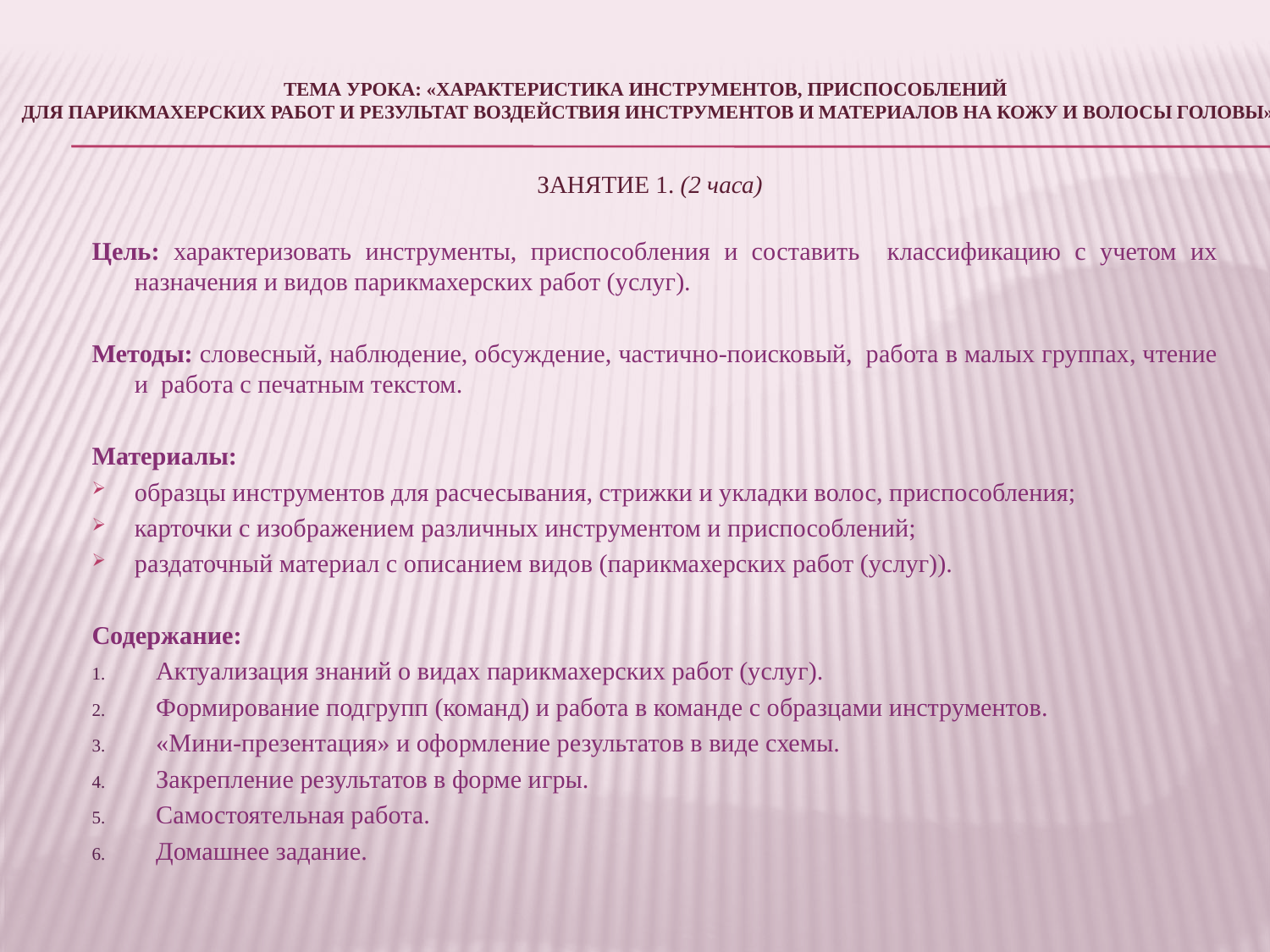

# Тема урока: «Характеристика инструментов, приспособлений для парикмахерских работ и результат воздействия инструментов и материалов на кожу и волосы головы»
ЗАНЯТИЕ 1. (2 часа)
Цель: характеризовать инструменты, приспособления и составить  классификацию с учетом их назначения и видов парикмахерских работ (услуг).

Методы: словесный, наблюдение, обсуждение, частично-поисковый,  работа в малых группах, чтение и  работа с печатным текстом.

Материалы:
образцы инструментов для расчесывания, стрижки и укладки волос, приспособления;
карточки с изображением различных инструментом и приспособлений;
раздаточный материал с описанием видов (парикмахерских работ (услуг)).

Содержание:
Актуализация знаний о видах парикмахерских работ (услуг).
Формирование подгрупп (команд) и работа в команде с образцами инструментов.
«Мини-презентация» и оформление результатов в виде схемы.
Закрепление результатов в форме игры.
Самостоятельная работа.
Домашнее задание.